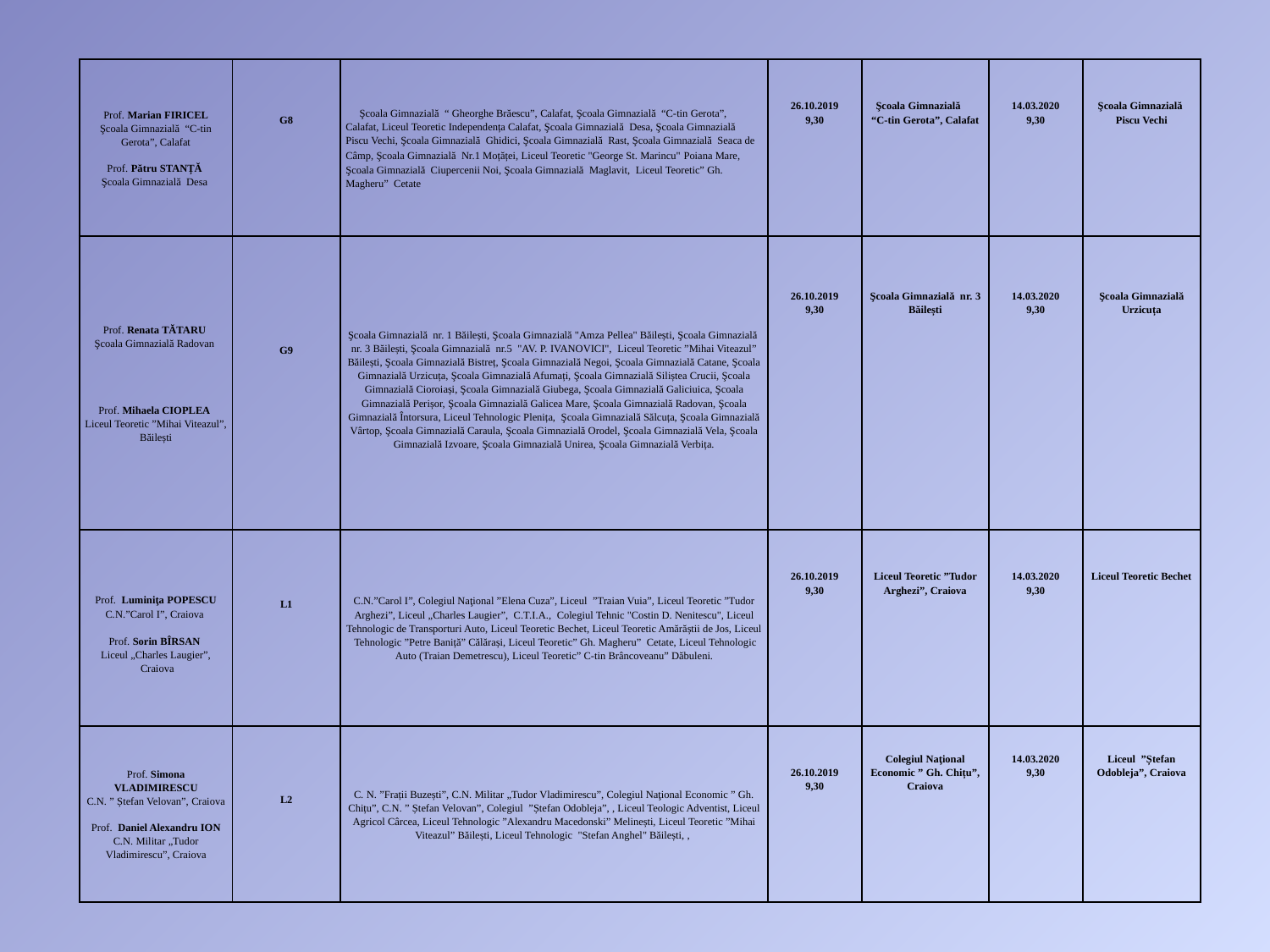

| Prof. Marian FIRICEL Şcoala Gimnazială “C-tin Gerota”, Calafat Prof. Pătru STANȚĂ Şcoala Gimnazială Desa | G8 | Şcoala Gimnazială “ Gheorghe Brăescu”, Calafat, Şcoala Gimnazială “C-tin Gerota”, Calafat, Liceul Teoretic Independența Calafat, Şcoala Gimnazială Desa, Şcoala Gimnazială Piscu Vechi, Şcoala Gimnazială Ghidici, Şcoala Gimnazială Rast, Şcoala Gimnazială Seaca de Câmp, Şcoala Gimnazială Nr.1 Moțăței, Liceul Teoretic "George St. Marincu" Poiana Mare, Şcoala Gimnazială Ciupercenii Noi, Şcoala Gimnazială Maglavit, Liceul Teoretic” Gh. Magheru” Cetate | 26.10.2019 9,30 | Şcoala Gimnazială “C-tin Gerota”, Calafat | 14.03.2020 9,30 | Şcoala Gimnazială Piscu Vechi |
| --- | --- | --- | --- | --- | --- | --- |
| Prof. Renata TĂTARU Şcoala Gimnazială Radovan Prof. Mihaela CIOPLEA Liceul Teoretic ”Mihai Viteazul”, Băilești | G9 | Şcoala Gimnazială nr. 1 Băilești, Şcoala Gimnazială "Amza Pellea" Băilești, Şcoala Gimnazială nr. 3 Băilești, Şcoala Gimnazială nr.5 "AV. P. IVANOVICI", Liceul Teoretic ”Mihai Viteazul” Băilești, Şcoala Gimnazială Bistreț, Şcoala Gimnazială Negoi, Şcoala Gimnazială Catane, Şcoala Gimnazială Urzicuța, Şcoala Gimnazială Afumați, Şcoala Gimnazială Siliștea Crucii, Şcoala Gimnazială Cioroiași, Şcoala Gimnazială Giubega, Şcoala Gimnazială Galiciuica, Şcoala Gimnazială Perișor, Şcoala Gimnazială Galicea Mare, Şcoala Gimnazială Radovan, Şcoala Gimnazială Întorsura, Liceul Tehnologic Plenița, Şcoala Gimnazială Sălcuța, Şcoala Gimnazială Vârtop, Şcoala Gimnazială Caraula, Şcoala Gimnazială Orodel, Şcoala Gimnazială Vela, Şcoala Gimnazială Izvoare, Şcoala Gimnazială Unirea, Şcoala Gimnazială Verbița. | 26.10.2019 9,30 | Şcoala Gimnazială nr. 3 Băilești | 14.03.2020 9,30 | Şcoala Gimnazială Urzicuța |
| Prof. Luminiţa POPESCU C.N.”Carol I”, Craiova Prof. Sorin BÎRSAN Liceul „Charles Laugier”, Craiova | L1 | C.N.”Carol I”, Colegiul Naţional ”Elena Cuza”, Liceul ”Traian Vuia”, Liceul Teoretic ”Tudor Arghezi”, Liceul „Charles Laugier”, C.T.I.A., Colegiul Tehnic "Costin D. Nenitescu", Liceul Tehnologic de Transporturi Auto, Liceul Teoretic Bechet, Liceul Teoretic Amărăștii de Jos, Liceul Tehnologic ”Petre Baniță” Călărași, Liceul Teoretic” Gh. Magheru” Cetate, Liceul Tehnologic Auto (Traian Demetrescu), Liceul Teoretic” C-tin Brâncoveanu” Dăbuleni. | 26.10.2019 9,30 | Liceul Teoretic ”Tudor Arghezi”, Craiova | 14.03.2020 9,30 | Liceul Teoretic Bechet |
| Prof. Simona VLADIMIRESCU C.N. ” Ștefan Velovan”, Craiova Prof. Daniel Alexandru ION C.N. Militar „Tudor Vladimirescu”, Craiova | L2 | C. N. ”Frații Buzești”, C.N. Militar „Tudor Vladimirescu”, Colegiul Naţional Economic ” Gh. Chițu”, C.N. ” Ștefan Velovan”, Colegiul ”Ștefan Odobleja”, , Liceul Teologic Adventist, Liceul Agricol Cârcea, Liceul Tehnologic ”Alexandru Macedonski” Melinești, Liceul Teoretic ”Mihai Viteazul” Băilești, Liceul Tehnologic "Stefan Anghel" Băilești, , | 26.10.2019 9,30 | Colegiul Naţional Economic ” Gh. Chițu”, Craiova | 14.03.2020 9,30 | Liceul ”Ștefan Odobleja”, Craiova |